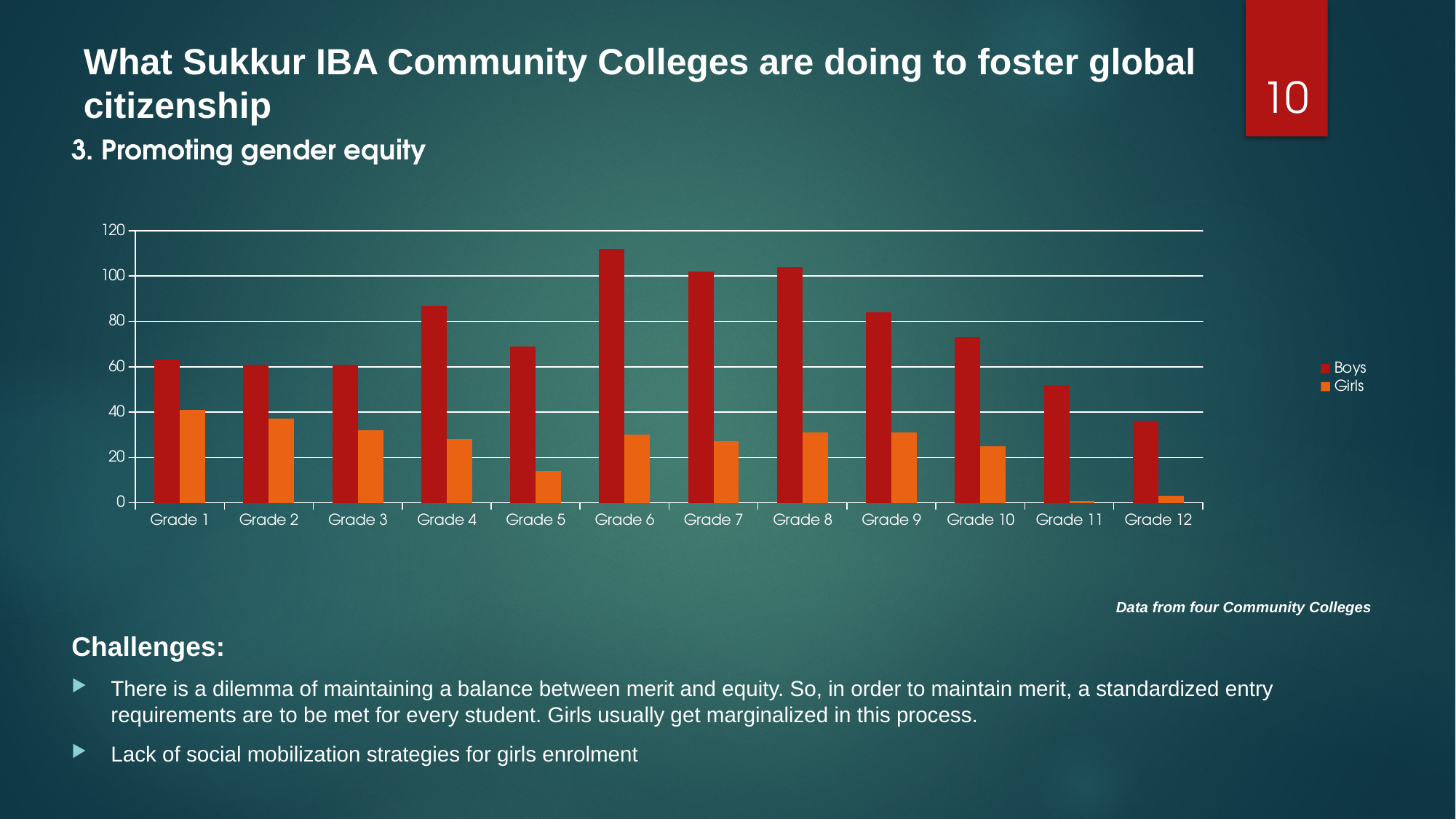

# What Sukkur IBA Community Colleges are doing to foster global citizenship
10
3. Promoting gender equity

Data from four Community Colleges
Challenges:
There is a dilemma of maintaining a balance between merit and equity. So, in order to maintain merit, a standardized entry requirements are to be met for every student. Girls usually get marginalized in this process.
Lack of social mobilization strategies for girls enrolment

### Chart

| Category | Boys | Girls  |
|---|---|---|
| Grade 1 | 63.0 | 41.0 |
| Grade 2 | 61.0 | 37.0 |
| Grade 3 | 61.0 | 32.0 |
| Grade 4 | 87.0 | 28.0 |
| Grade 5 | 69.0 | 14.0 |
| Grade 6 | 112.0 | 30.0 |
| Grade 7 | 102.0 | 27.0 |
| Grade 8 | 104.0 | 31.0 |
| Grade 9 | 84.0 | 31.0 |
| Grade 10 | 73.0 | 25.0 |
| Grade 11 | 52.0 | 1.0 |
| Grade 12 | 36.0 | 3.0 |